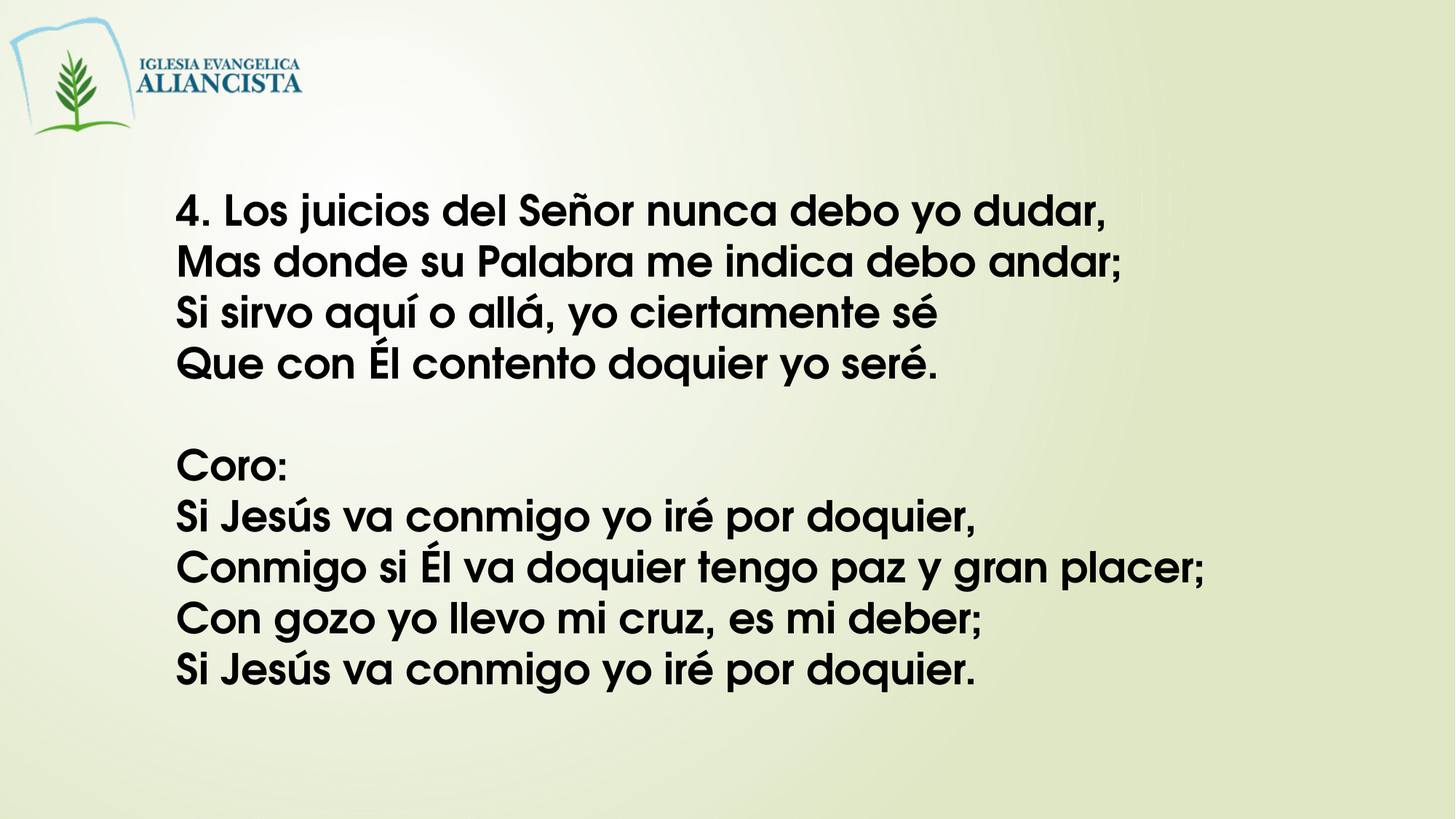

4. Los juicios del Señor nunca debo yo dudar,
Mas donde su Palabra me indica debo andar;
Si sirvo aquí o allá, yo ciertamente sé
Que con Él contento doquier yo seré.

Coro:
Si Jesús va conmigo yo iré por doquier,
Conmigo si Él va doquier tengo paz y gran placer;
Con gozo yo llevo mi cruz, es mi deber;
Si Jesús va conmigo yo iré por doquier.